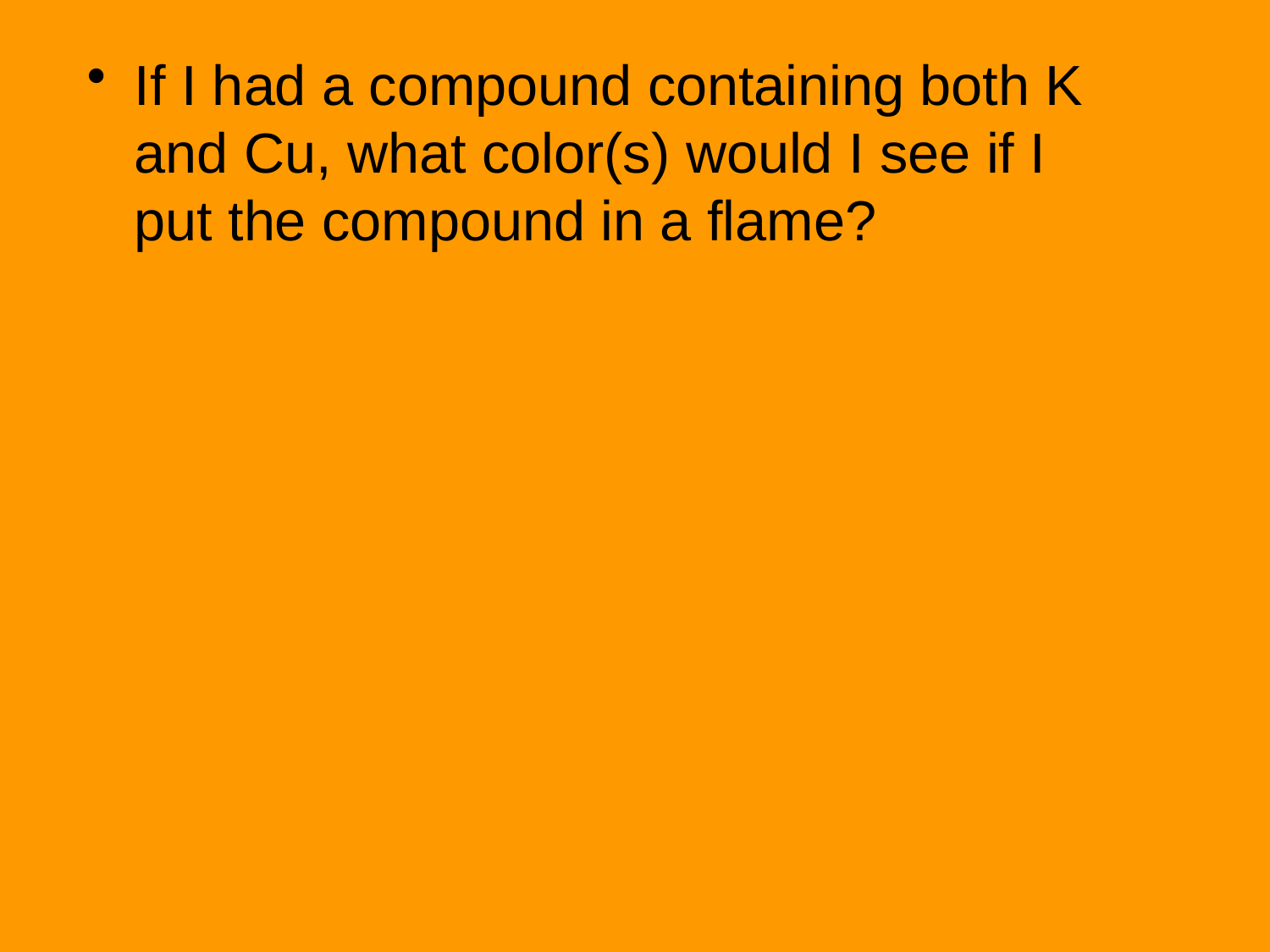

If I had a compound containing both K and Cu, what color(s) would I see if I put the compound in a flame?